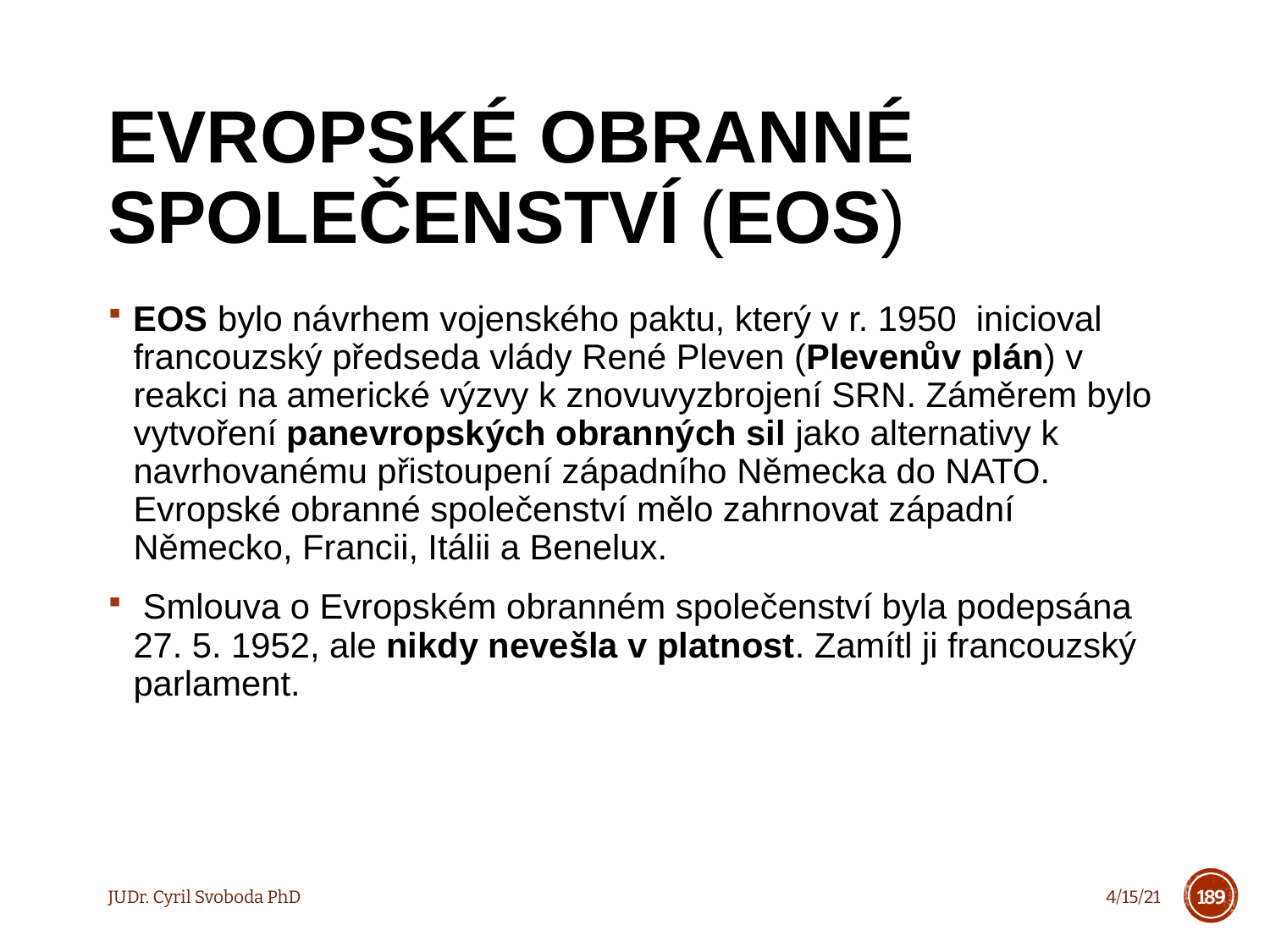

# Evropské obranné společenství (EOS)
EOS bylo návrhem vojenského paktu, který v r. 1950  inicioval francouzský předseda vlády René Pleven (Plevenův plán) v reakci na americké výzvy k znovuvyzbrojení SRN. Záměrem bylo vytvoření panevropských obranných sil jako alternativy k navrhovanému přistoupení západního Německa do NATO. Evropské obranné společenství mělo zahrnovat západní Německo, Francii, Itálii a Benelux.
 Smlouva o Evropském obranném společenství byla podepsána 27. 5. 1952, ale nikdy nevešla v platnost. Zamítl ji francouzský parlament.
JUDr. Cyril Svoboda PhD
4/15/21
189